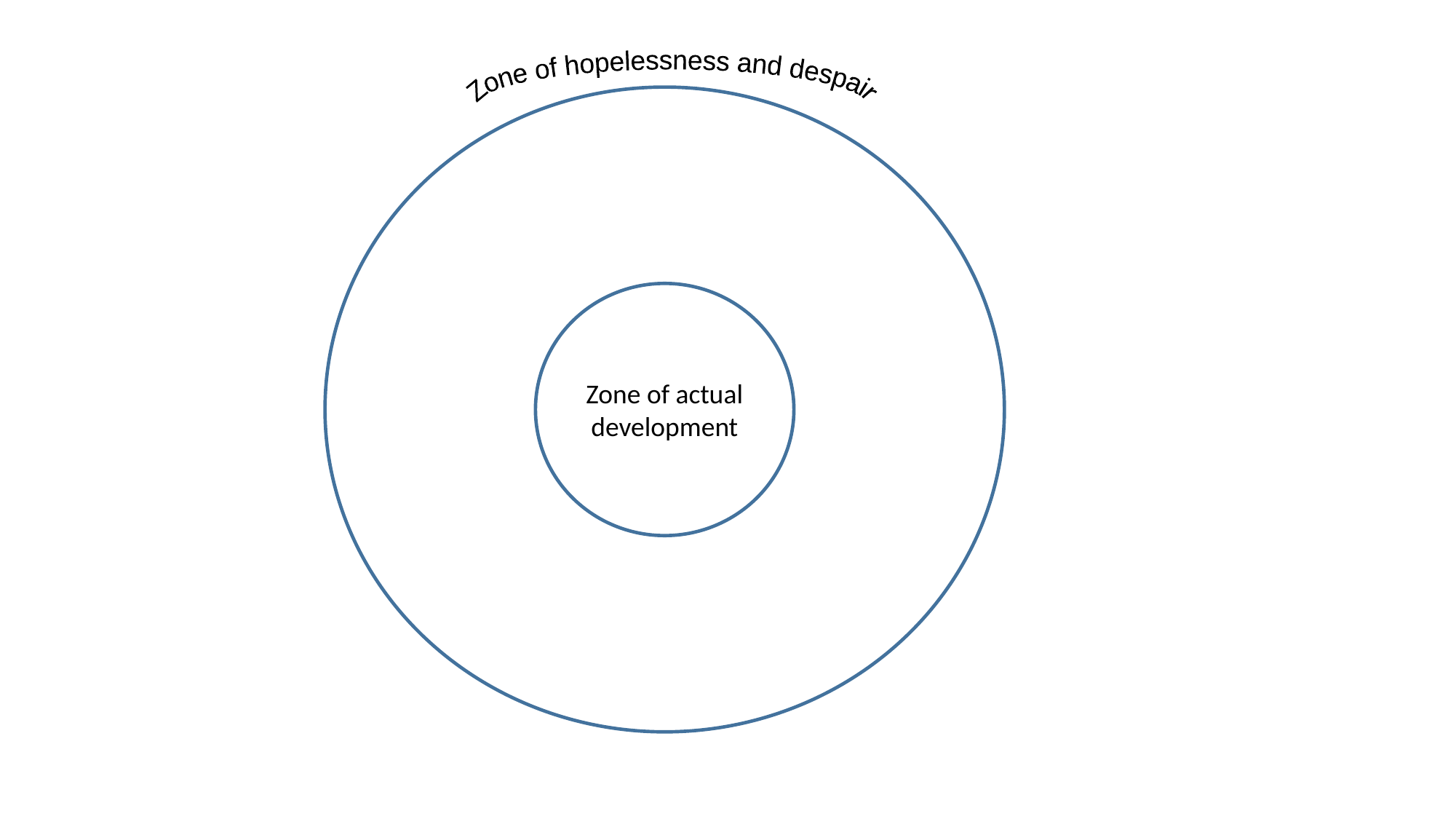

Zone of hopelessness and despair

Zone of actual development